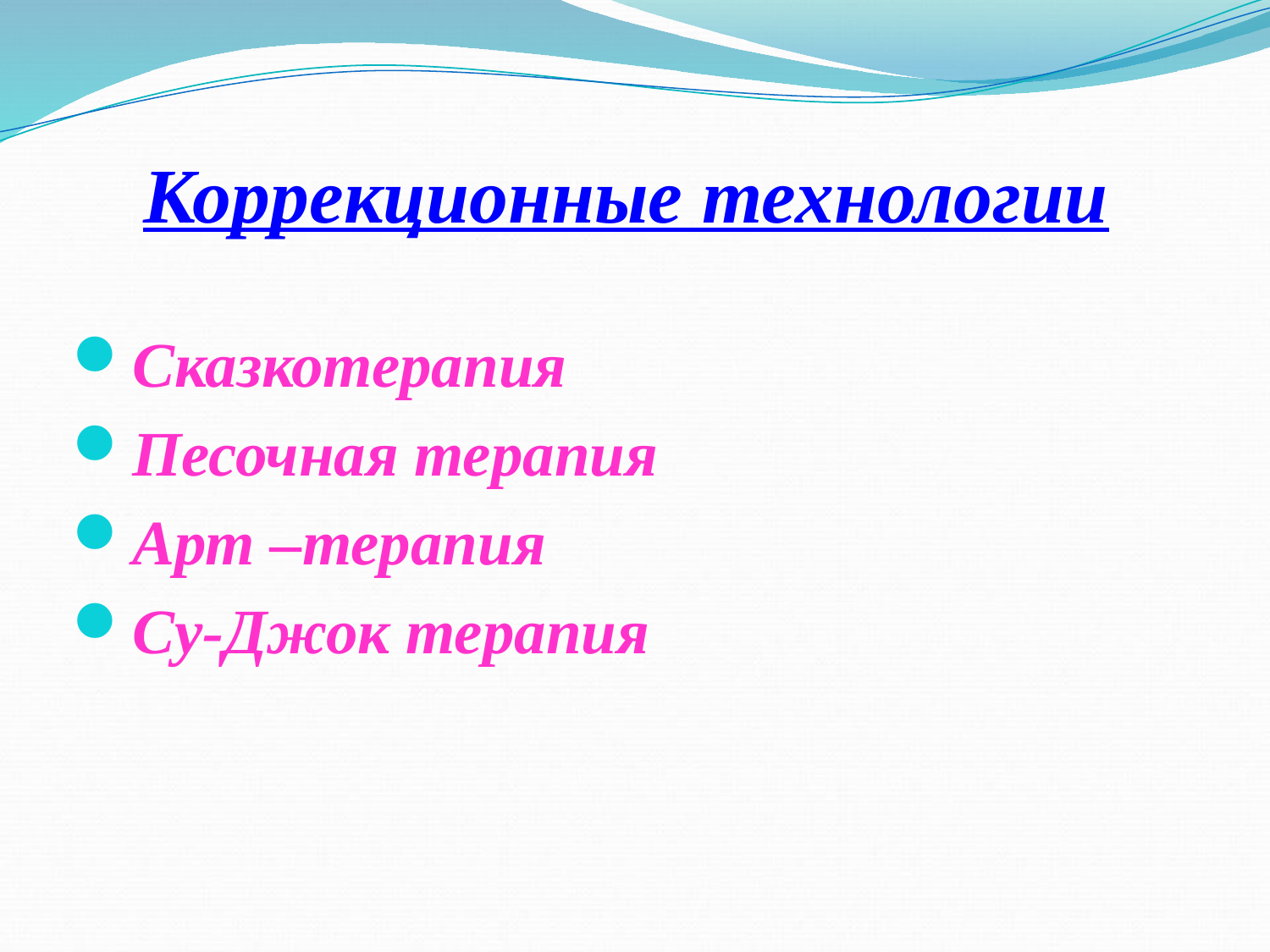

Коррекционные технологии
Сказкотерапия
Песочная терапия
Арт –терапия
Су-Джок терапия